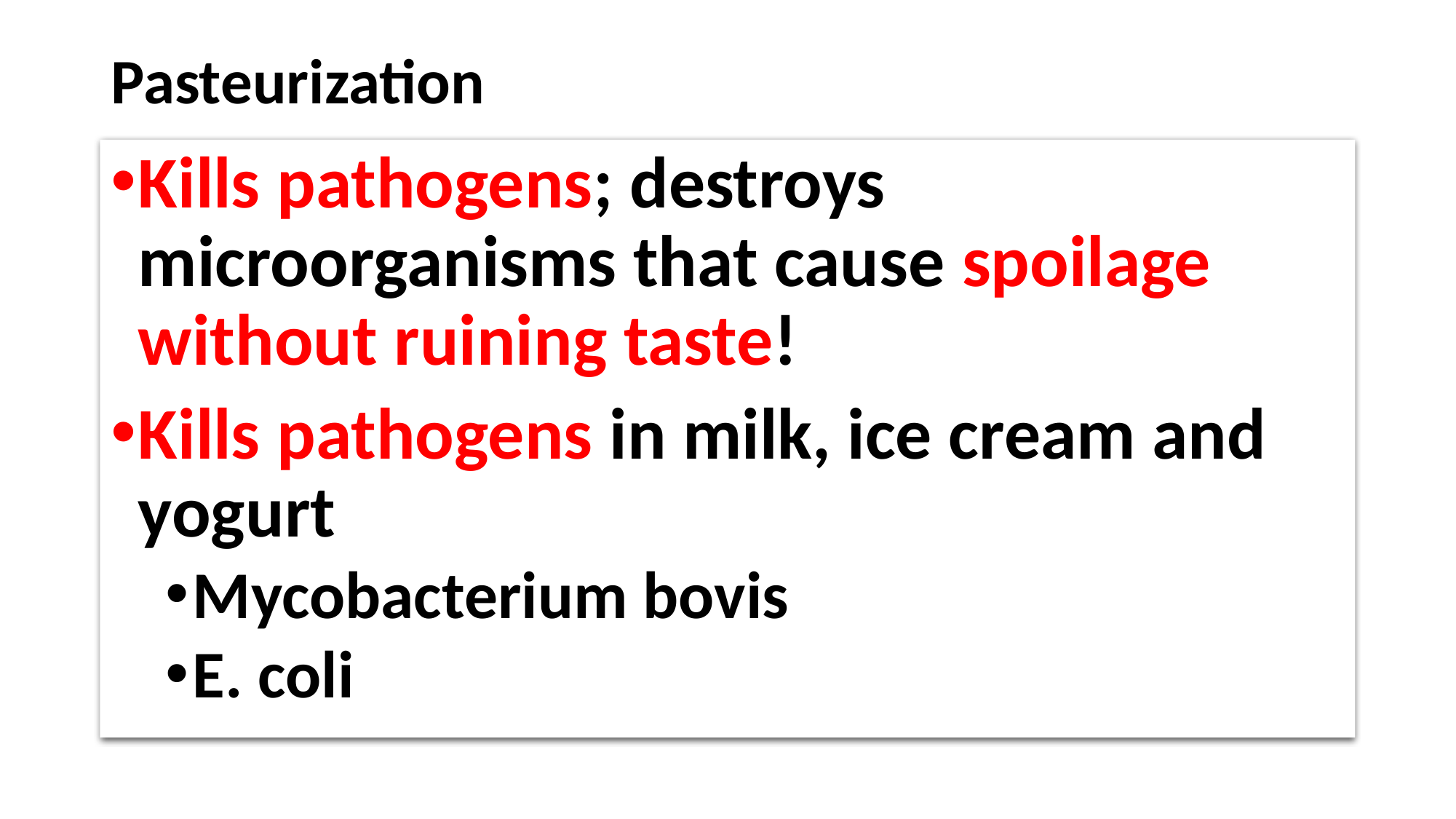

# Pasteurization
Kills pathogens; destroys microorganisms that cause spoilage without ruining taste!
Kills pathogens in milk, ice cream and yogurt
Mycobacterium bovis
E. coli